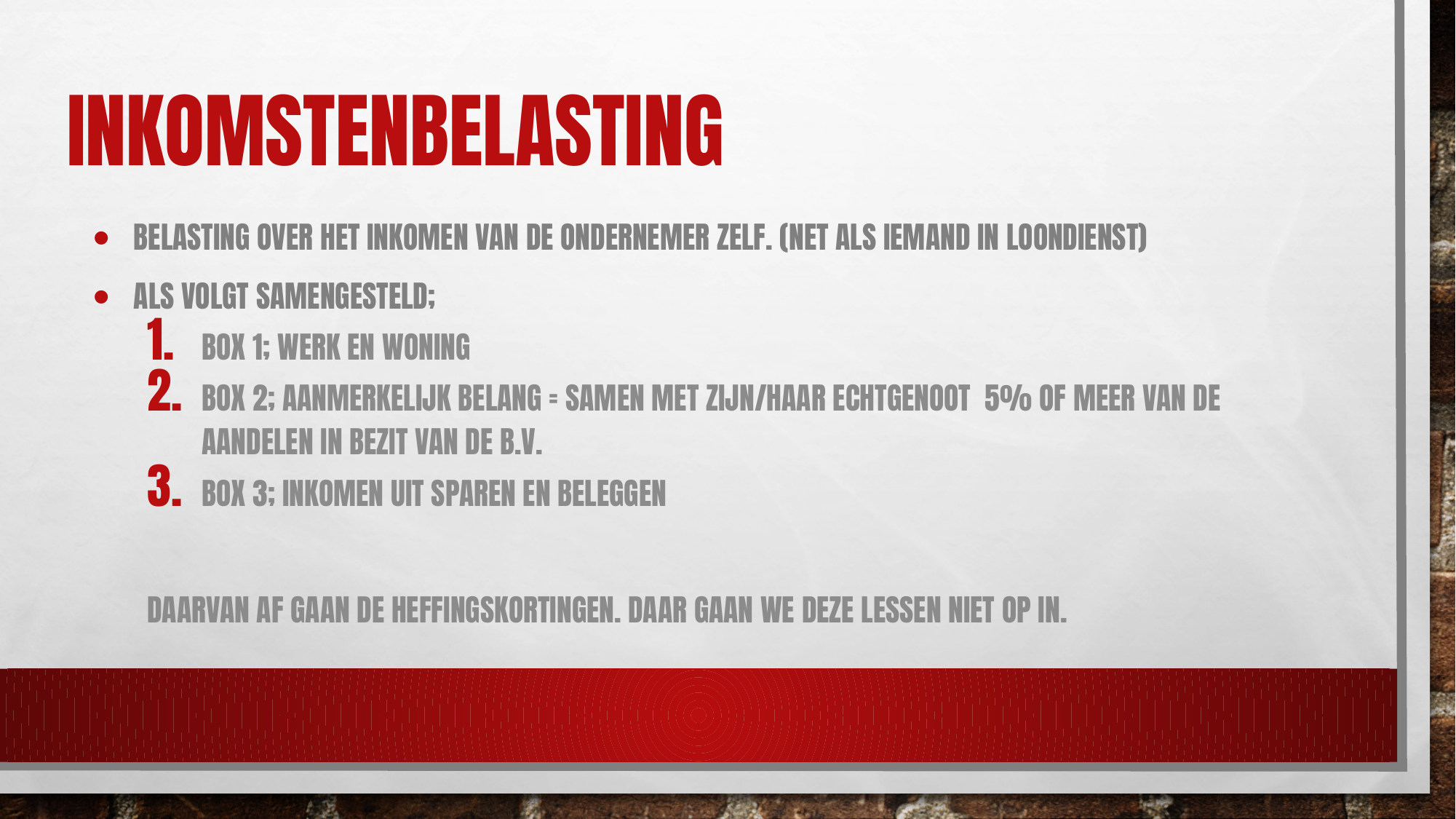

# INkomstenbelasting
Belasting over het inkomen van de ondernemer zelf. (net als iemand in loondienst)
Als volgt samengesteld;
Box 1; Werk en woning
Box 2; aanmerkelijk belang = samen met zijn/haar echtgenoot  5% of meer van de aandelen in bezit van de b.v.
Box 3; inkomen uit sparen en beleggen

Daarvan af gaan de heffingskortingen. Daar gaan we deze lessen niet op in.